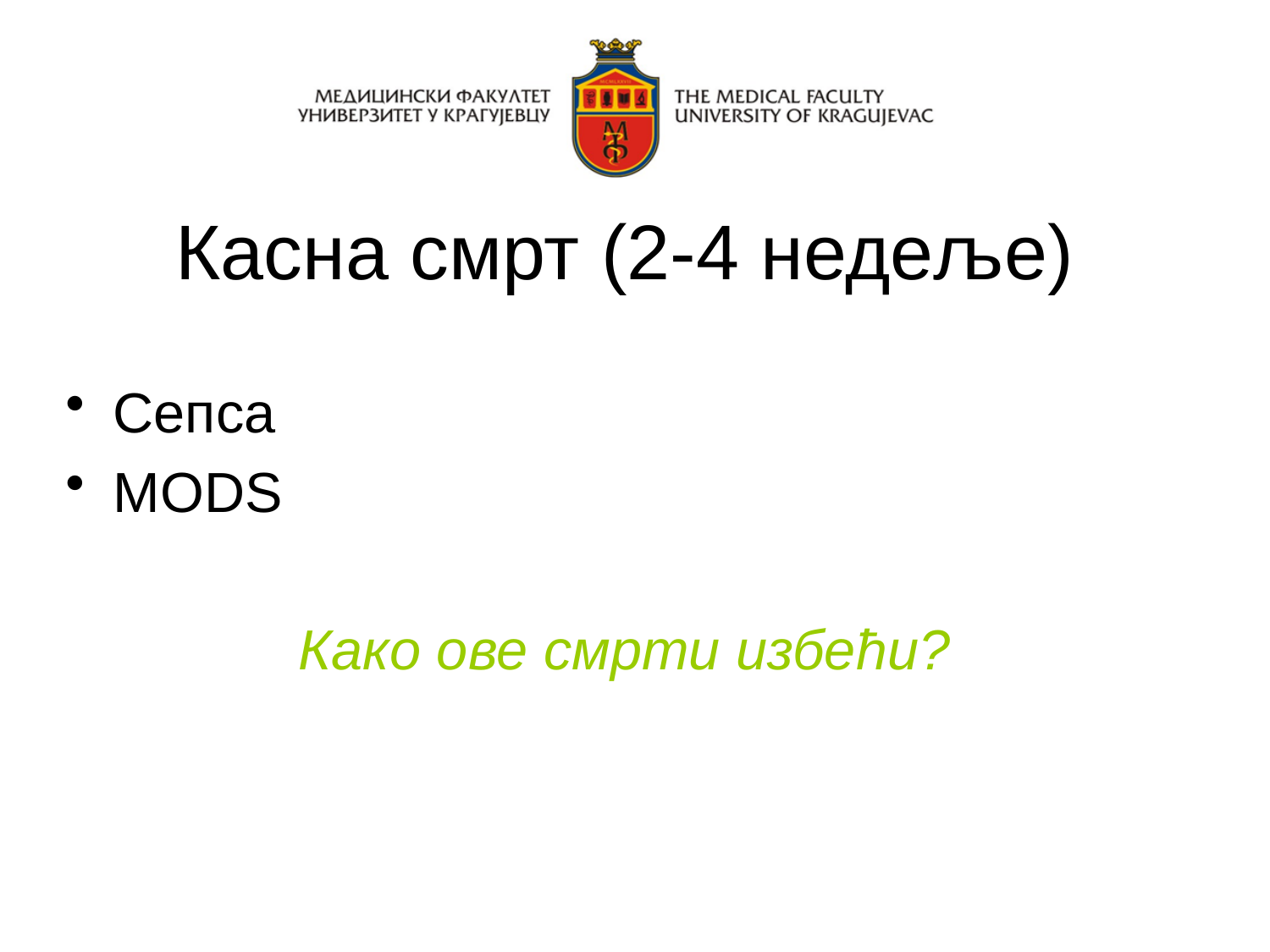

# Касна смрт (2-4 недеље)
Сепса
MODS

Како oве смрти избeћи?